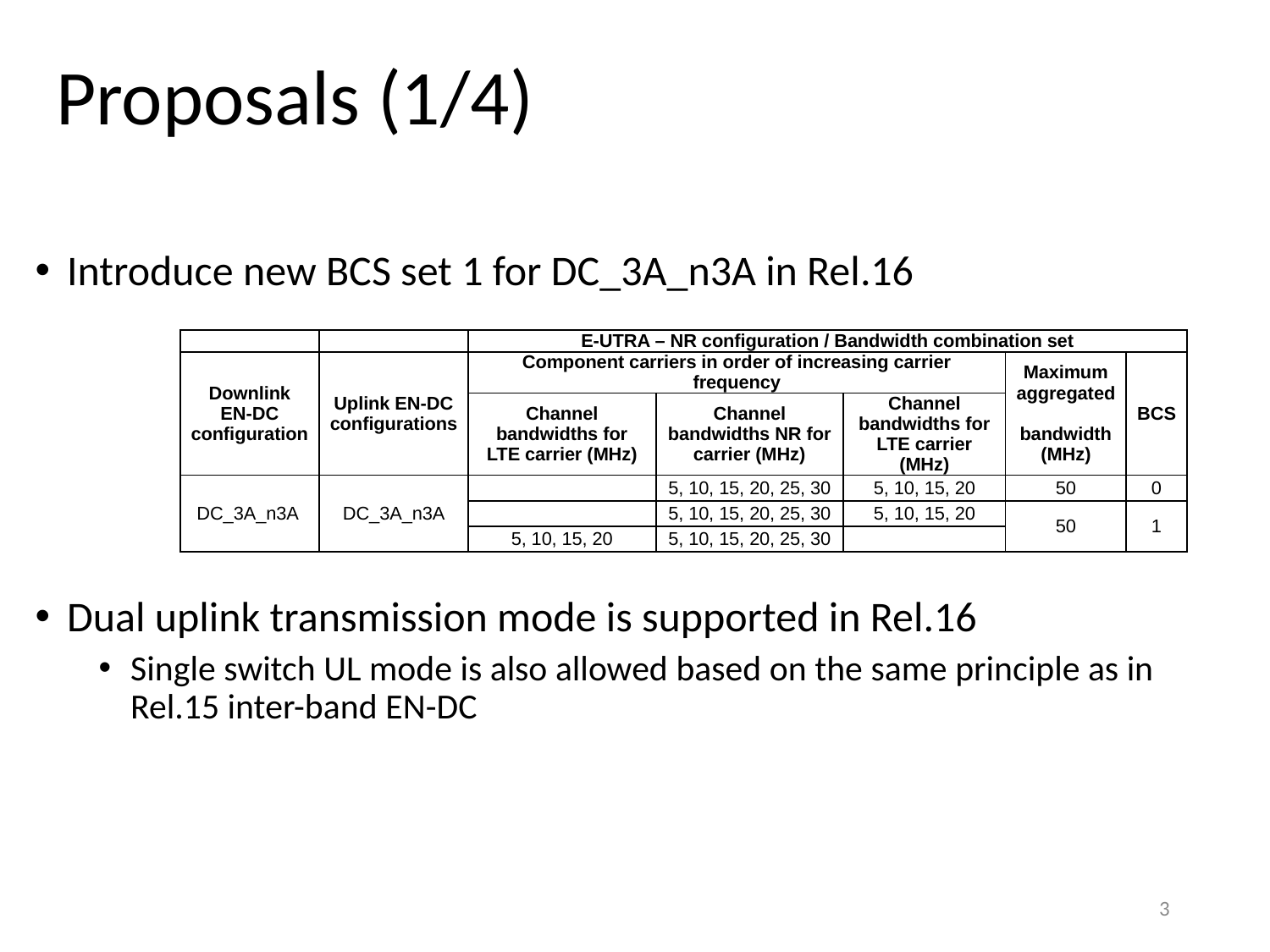

# Proposals (1/4)
Introduce new BCS set 1 for DC_3A_n3A in Rel.16

Dual uplink transmission mode is supported in Rel.16
Single switch UL mode is also allowed based on the same principle as in Rel.15 inter-band EN-DC

|  |  | E-UTRA – NR configuration / Bandwidth combination set |  |  |  |  |
| --- | --- | --- | --- | --- | --- | --- |
| Downlink EN-DC configuration | Uplink EN-DC configurations | Component carriers in order of increasing carrier frequency |  |  | Maximum aggregated bandwidth (MHz) | BCS |
|  |  | Channel bandwidths for LTE carrier (MHz) | Channel bandwidths NR for carrier (MHz) | Channel bandwidths for LTE carrier (MHz) |  |  |
| DC\_3A\_n3A | DC\_3A\_n3A |  | 5, 10, 15, 20, 25, 30 | 5, 10, 15, 20 | 50 | 0 |
|  |  |  | 5, 10, 15, 20, 25, 30 | 5, 10, 15, 20 | 50 | 1 |
|  |  | 5, 10, 15, 20 | 5, 10, 15, 20, 25, 30 |  |  |  |
3